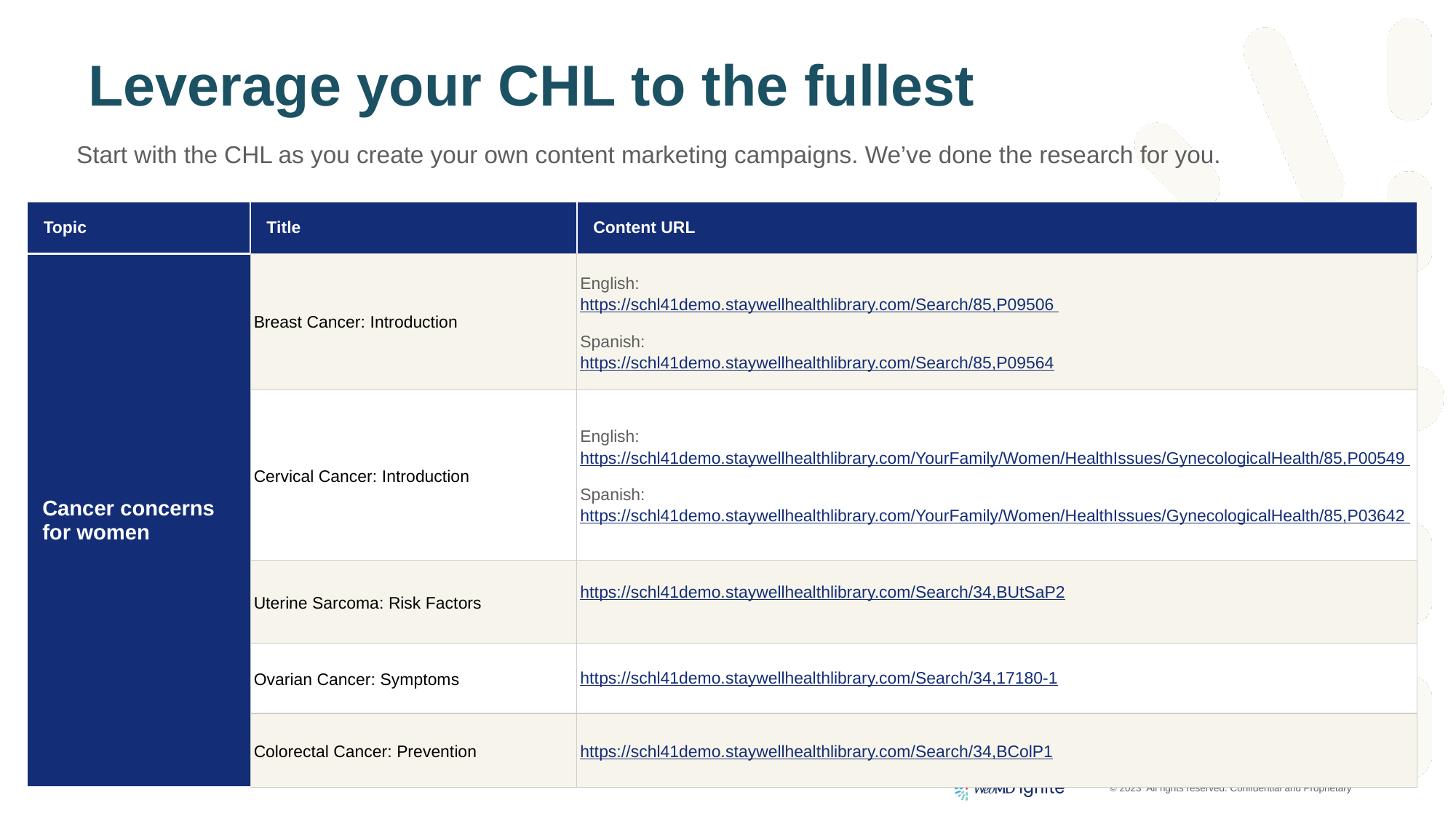

# Leverage your CHL to the fullest
Start with the CHL as you create your own content marketing campaigns. We’ve done the research for you.
| Topic | Title | Content URL |
| --- | --- | --- |
| Cancer concerns for women | Breast Cancer: Introduction | English: https://schl41demo.staywellhealthlibrary.com/Search/85,P09506 Spanish: https://schl41demo.staywellhealthlibrary.com/Search/85,P09564 |
|  | Cervical Cancer: Introduction | English: https://schl41demo.staywellhealthlibrary.com/YourFamily/Women/HealthIssues/GynecologicalHealth/85,P00549 Spanish: https://schl41demo.staywellhealthlibrary.com/YourFamily/Women/HealthIssues/GynecologicalHealth/85,P03642 |
|  | Uterine Sarcoma: Risk Factors | https://schl41demo.staywellhealthlibrary.com/Search/34,BUtSaP2 |
|  | Ovarian Cancer: Symptoms | https://schl41demo.staywellhealthlibrary.com/Search/34,17180-1 |
|  | Colorectal Cancer: Prevention | https://schl41demo.staywellhealthlibrary.com/Search/34,BColP1 |